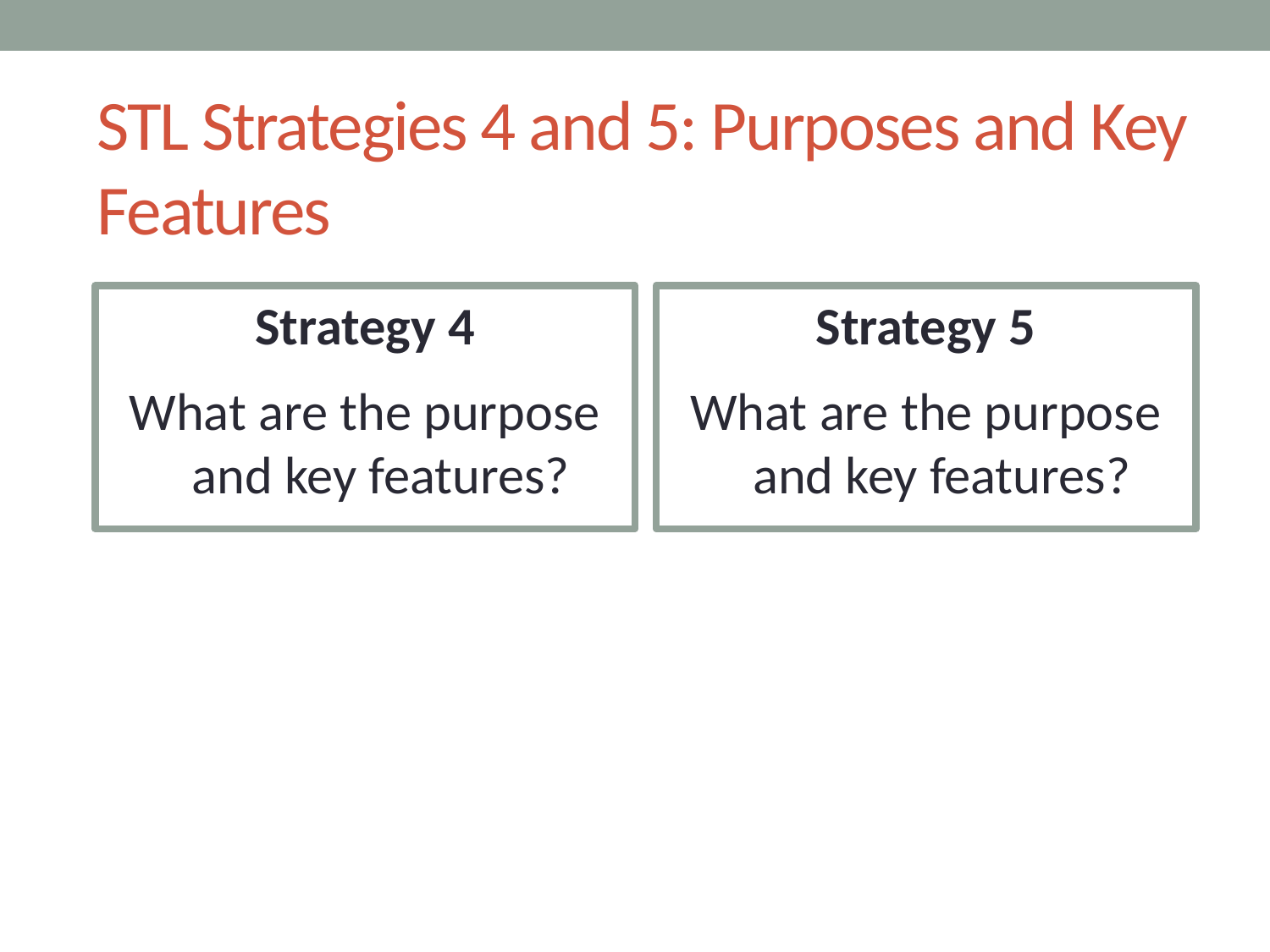

# STL Strategies 4 and 5: Purposes and Key Features
Strategy 4
What are the purpose and key features?
Strategy 5
What are the purpose and key features?